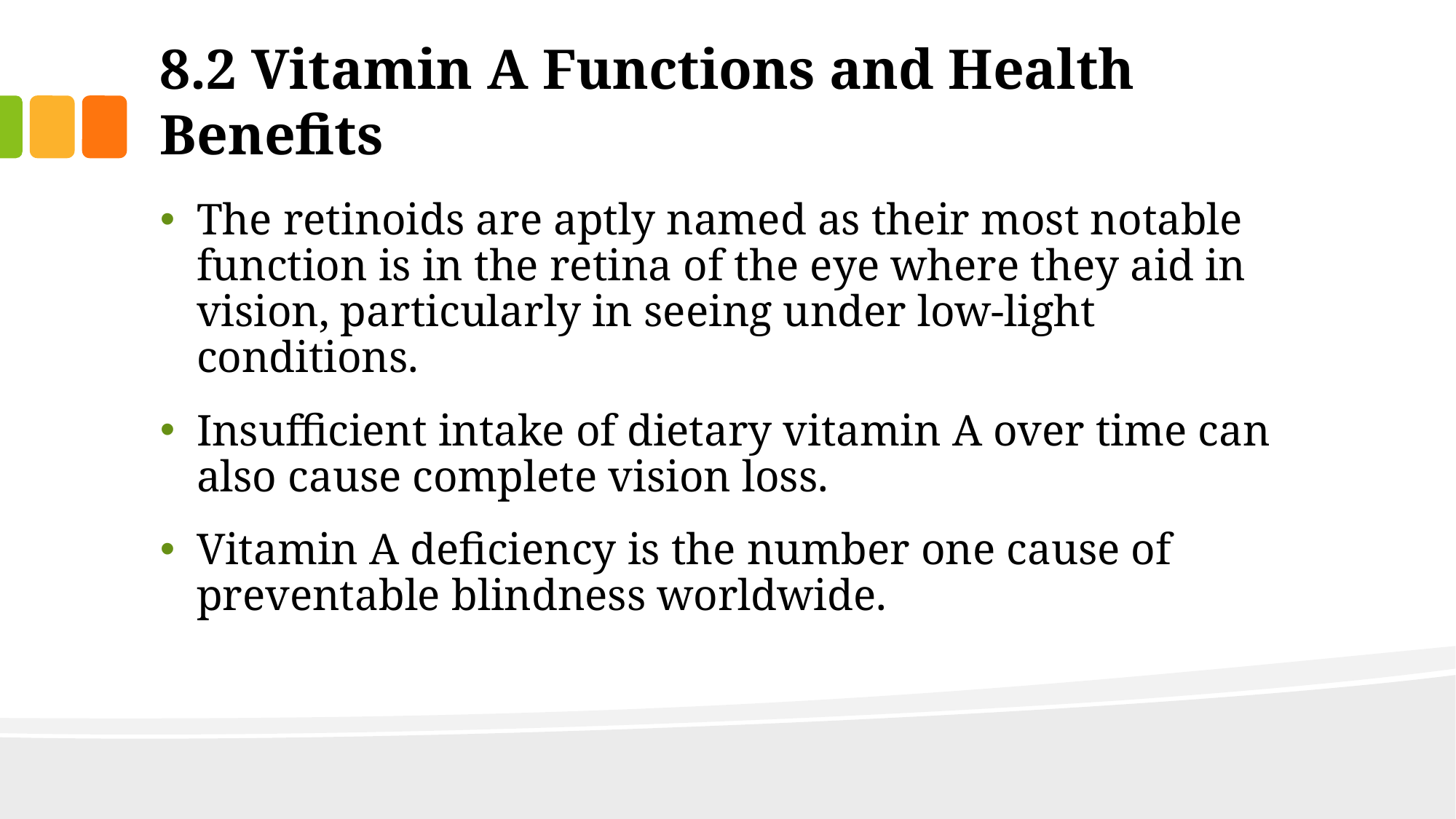

# 8.2 Vitamin A Functions and Health Benefits
The retinoids are aptly named as their most notable function is in the retina of the eye where they aid in vision, particularly in seeing under low-light conditions.
Insufficient intake of dietary vitamin A over time can also cause complete vision loss.
Vitamin A deficiency is the number one cause of preventable blindness worldwide.